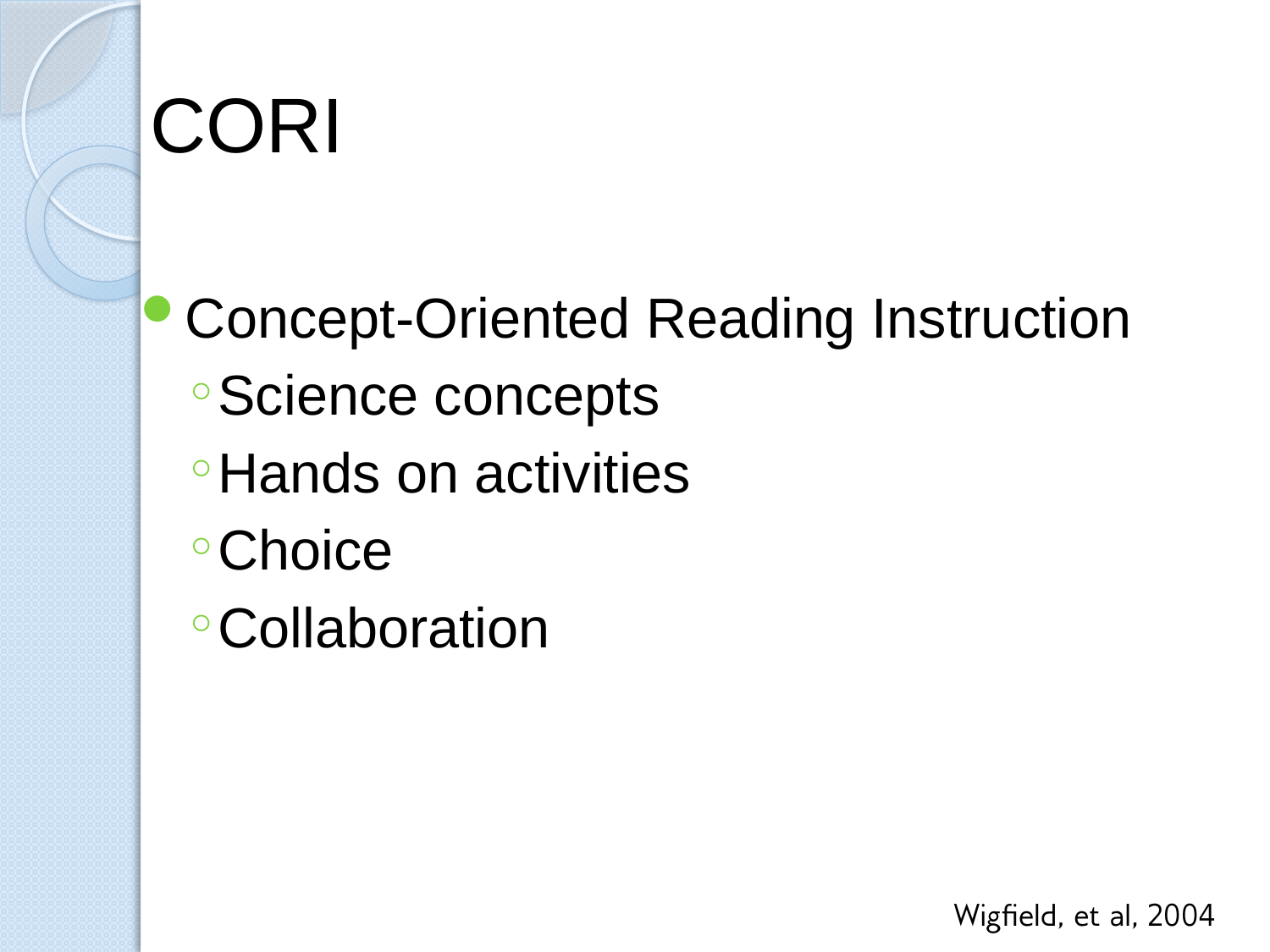

# CORI
Concept-Oriented Reading Instruction
Science concepts
Hands on activities
Choice
Collaboration
Wigfield, et al, 2004